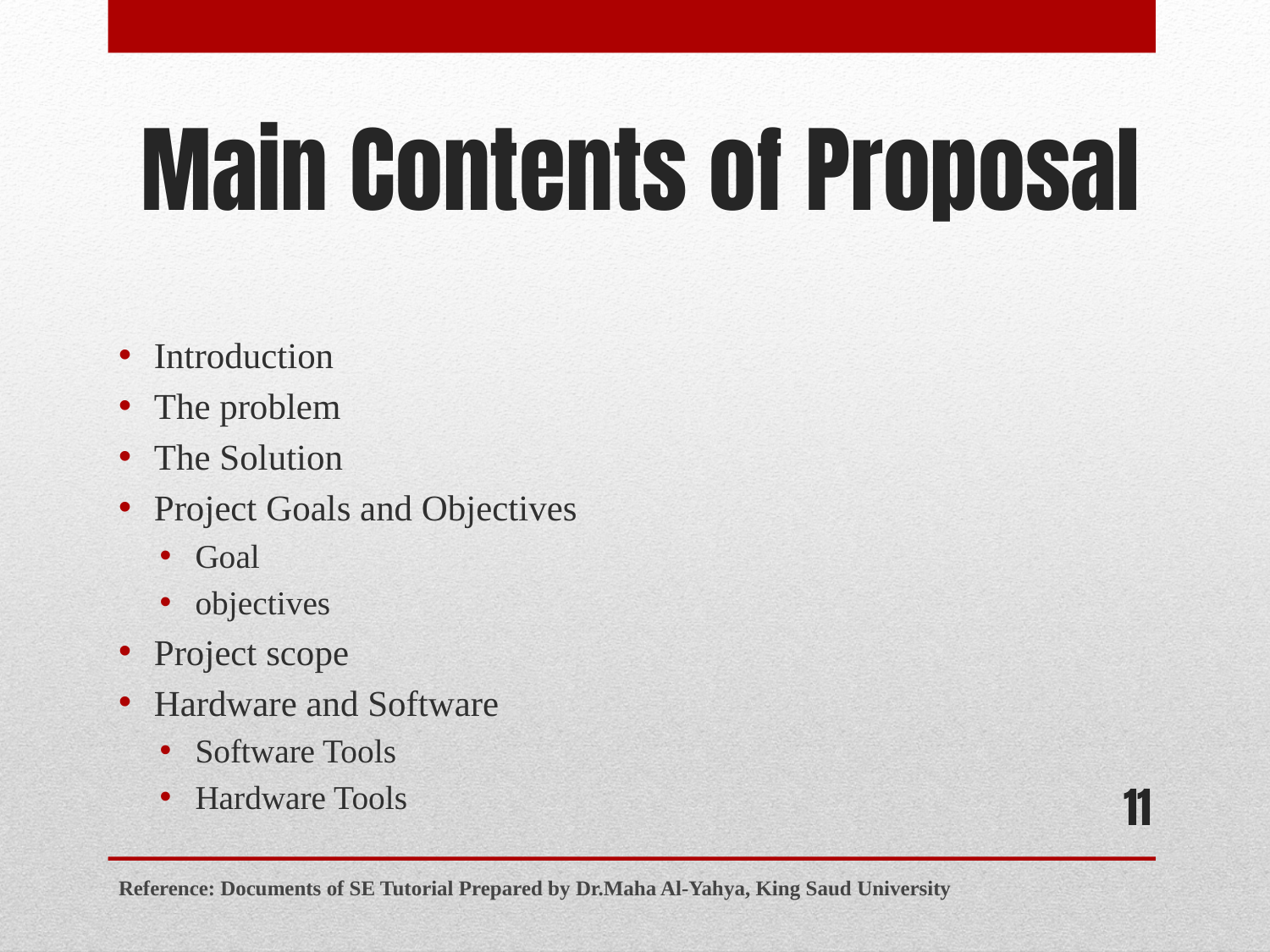

# Main Contents of Proposal
Introduction
The problem
The Solution
Project Goals and Objectives
Goal
objectives
Project scope
Hardware and Software
Software Tools
Hardware Tools

11
Reference: Documents of SE Tutorial Prepared by Dr.Maha Al-Yahya, King Saud University